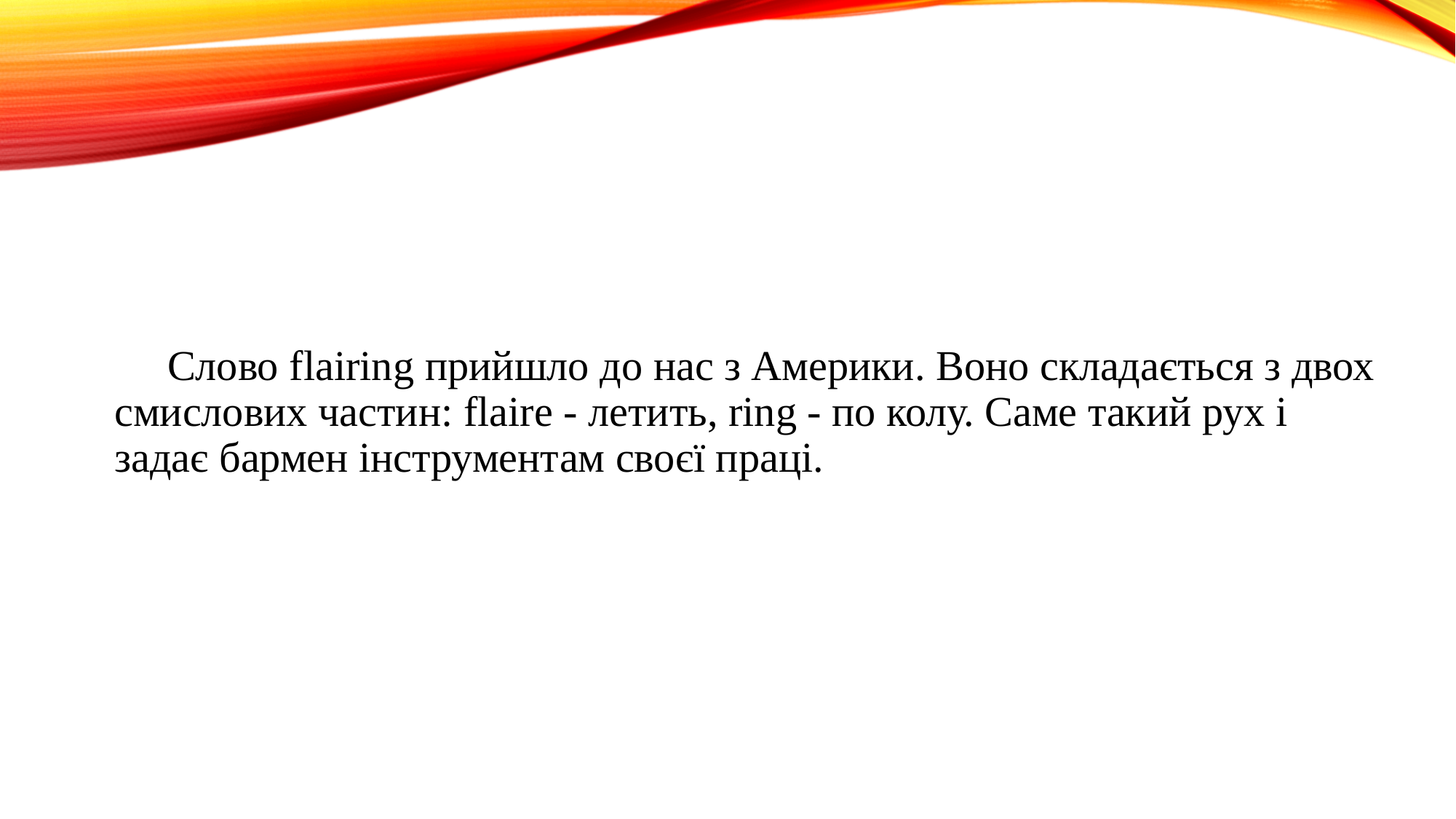

Слово flairing прийшло до нас з Америки. Воно складається з двох смислових частин: flaire - летить, ring - по колу. Саме такий рух і задає бармен інструментам своєї праці.